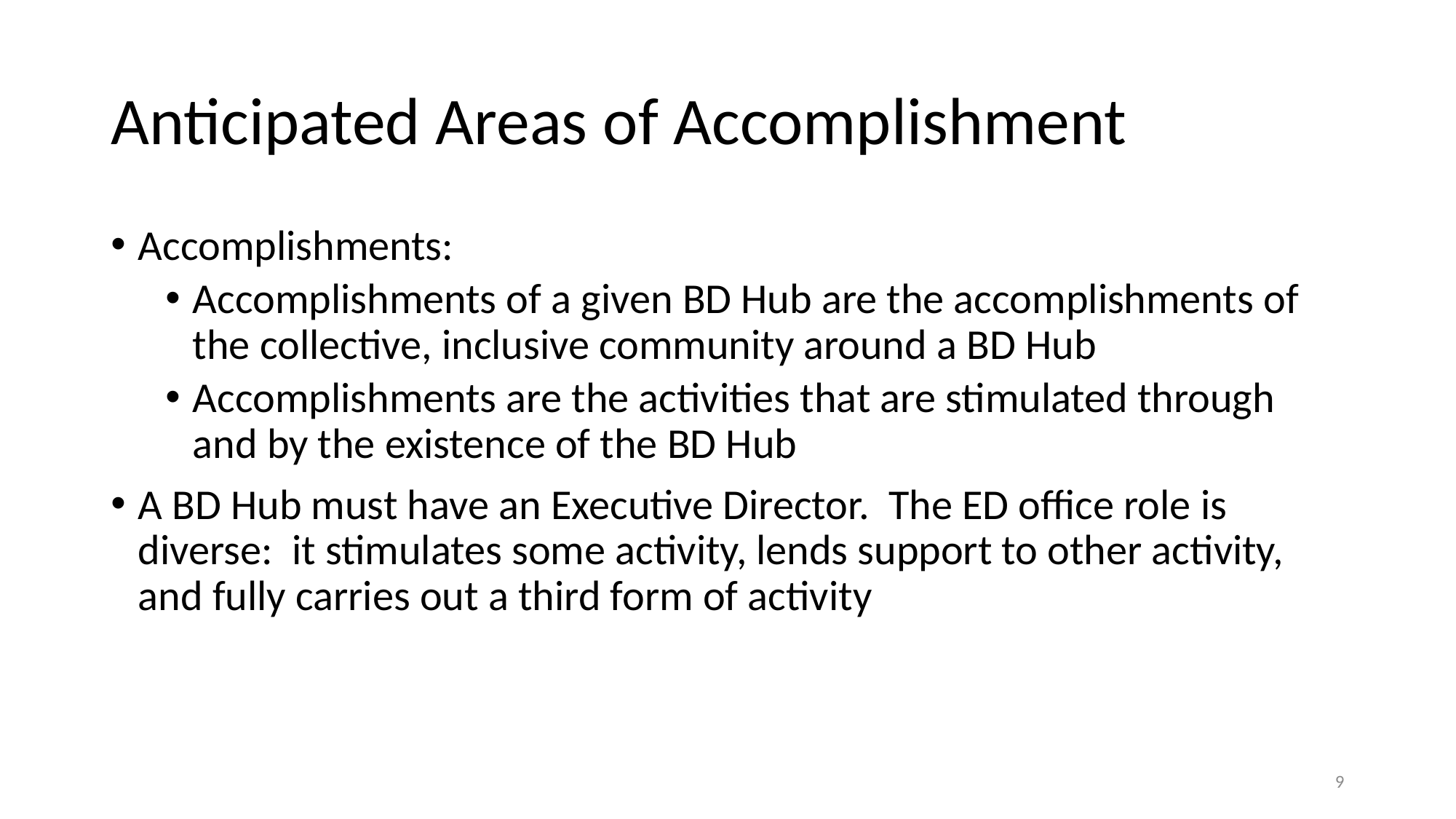

# Anticipated Areas of Accomplishment
Accomplishments:
Accomplishments of a given BD Hub are the accomplishments of the collective, inclusive community around a BD Hub
Accomplishments are the activities that are stimulated through and by the existence of the BD Hub
A BD Hub must have an Executive Director.  The ED office role is diverse:  it stimulates some activity, lends support to other activity, and fully carries out a third form of activity

9